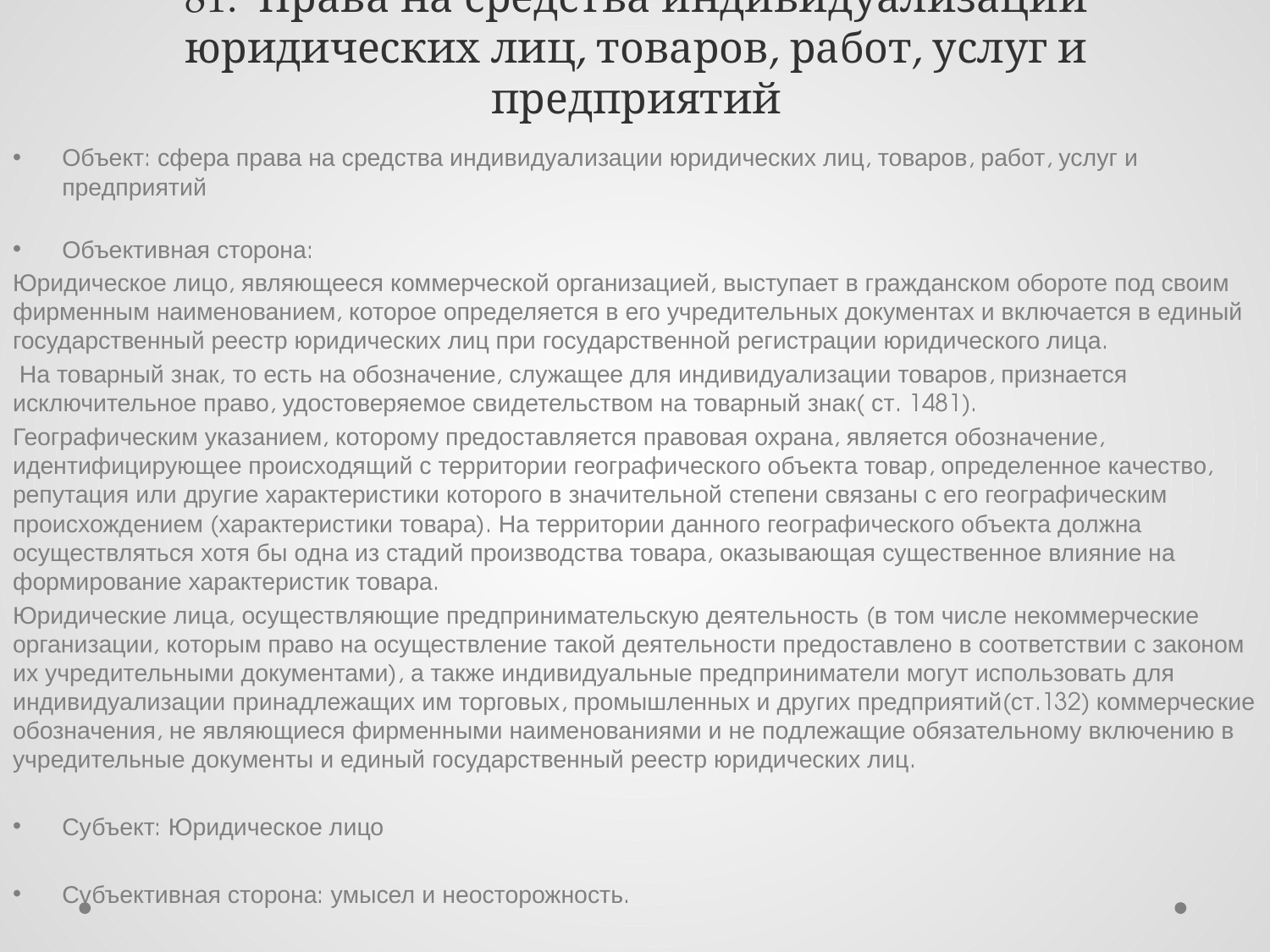

# 81.  Права на средства индивидуализации юридических лиц, товаров, работ, услуг и предприятий
Объект: сфера права на средства индивидуализации юридических лиц, товаров, работ, услуг и предприятий
Объективная сторона:
Юридическое лицо, являющееся коммерческой организацией, выступает в гражданском обороте под своим фирменным наименованием, которое определяется в его учредительных документах и включается в единый государственный реестр юридических лиц при государственной регистрации юридического лица.
 На товарный знак, то есть на обозначение, служащее для индивидуализации товаров, признается исключительное право, удостоверяемое свидетельством на товарный знак( ст. 1481).
Географическим указанием, которому предоставляется правовая охрана, является обозначение, идентифицирующее происходящий с территории географического объекта товар, определенное качество, репутация или другие характеристики которого в значительной степени связаны с его географическим происхождением (характеристики товара). На территории данного географического объекта должна осуществляться хотя бы одна из стадий производства товара, оказывающая существенное влияние на формирование характеристик товара.
Юридические лица, осуществляющие предпринимательскую деятельность (в том числе некоммерческие организации, которым право на осуществление такой деятельности предоставлено в соответствии с законом их учредительными документами), а также индивидуальные предприниматели могут использовать для индивидуализации принадлежащих им торговых, промышленных и других предприятий(ст.132) коммерческие обозначения, не являющиеся фирменными наименованиями и не подлежащие обязательному включению в учредительные документы и единый государственный реестр юридических лиц.

Субъект: Юридическое лицо

Субъективная сторона: умысел и неосторожность.